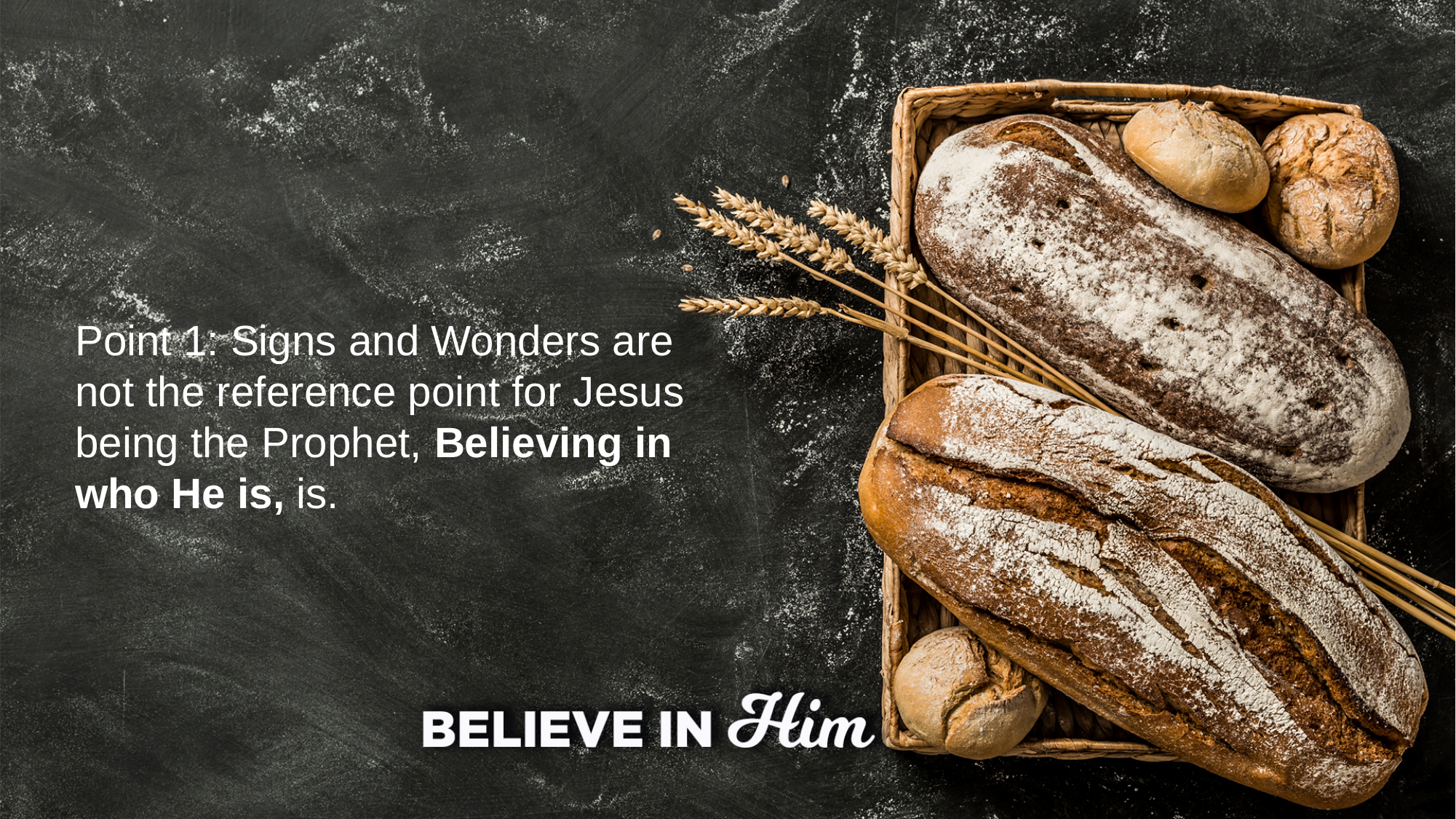

Point 1: Signs and Wonders are not the reference point for Jesus being the Prophet, Believing in who He is, is.